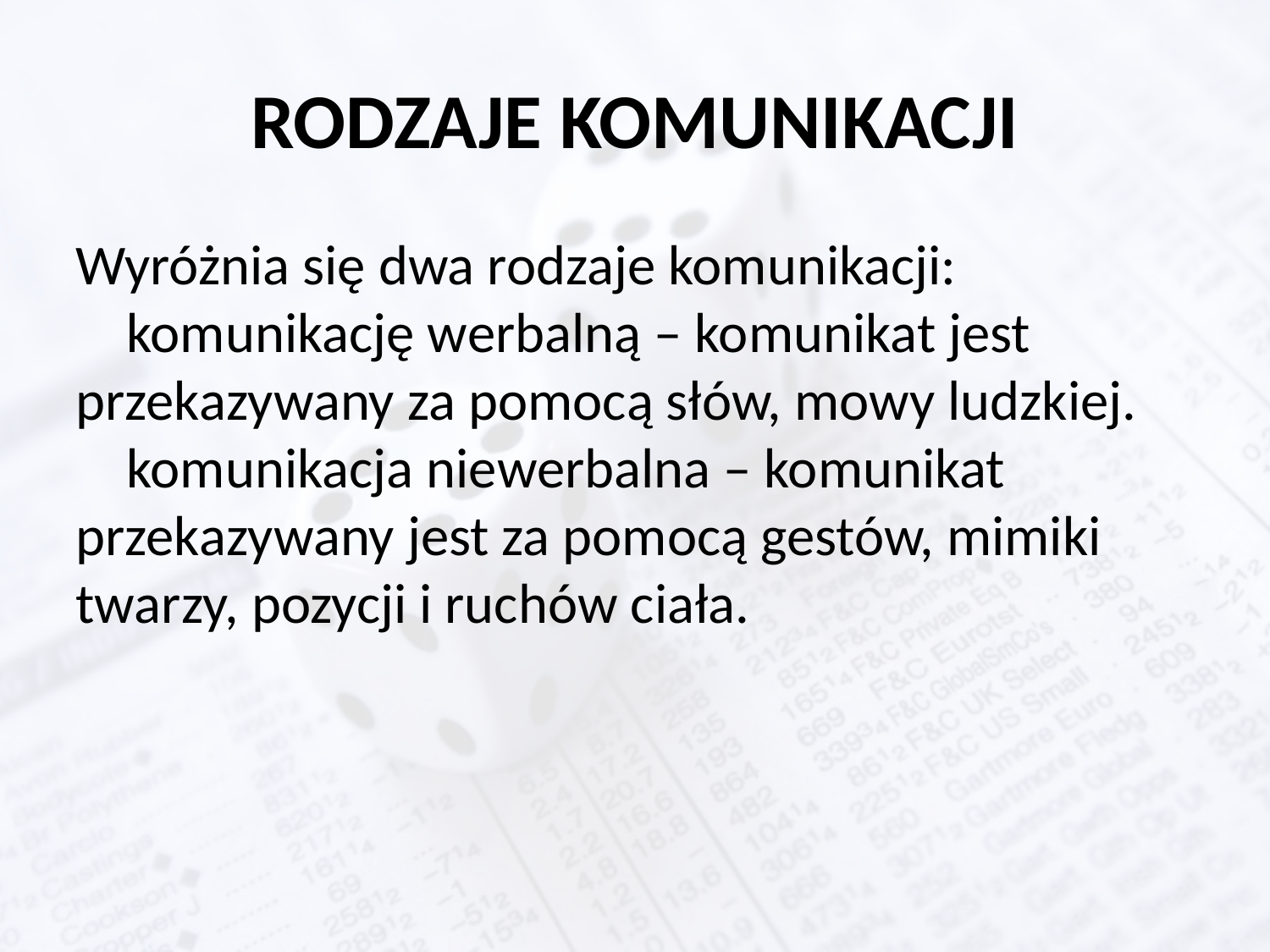

RODZAJE KOMUNIKACJI
Wyróżnia się dwa rodzaje komunikacji:
    komunikację werbalną – komunikat jest przekazywany za pomocą słów, mowy ludzkiej.
    komunikacja niewerbalna – komunikat przekazywany jest za pomocą gestów, mimiki twarzy, pozycji i ruchów ciała.